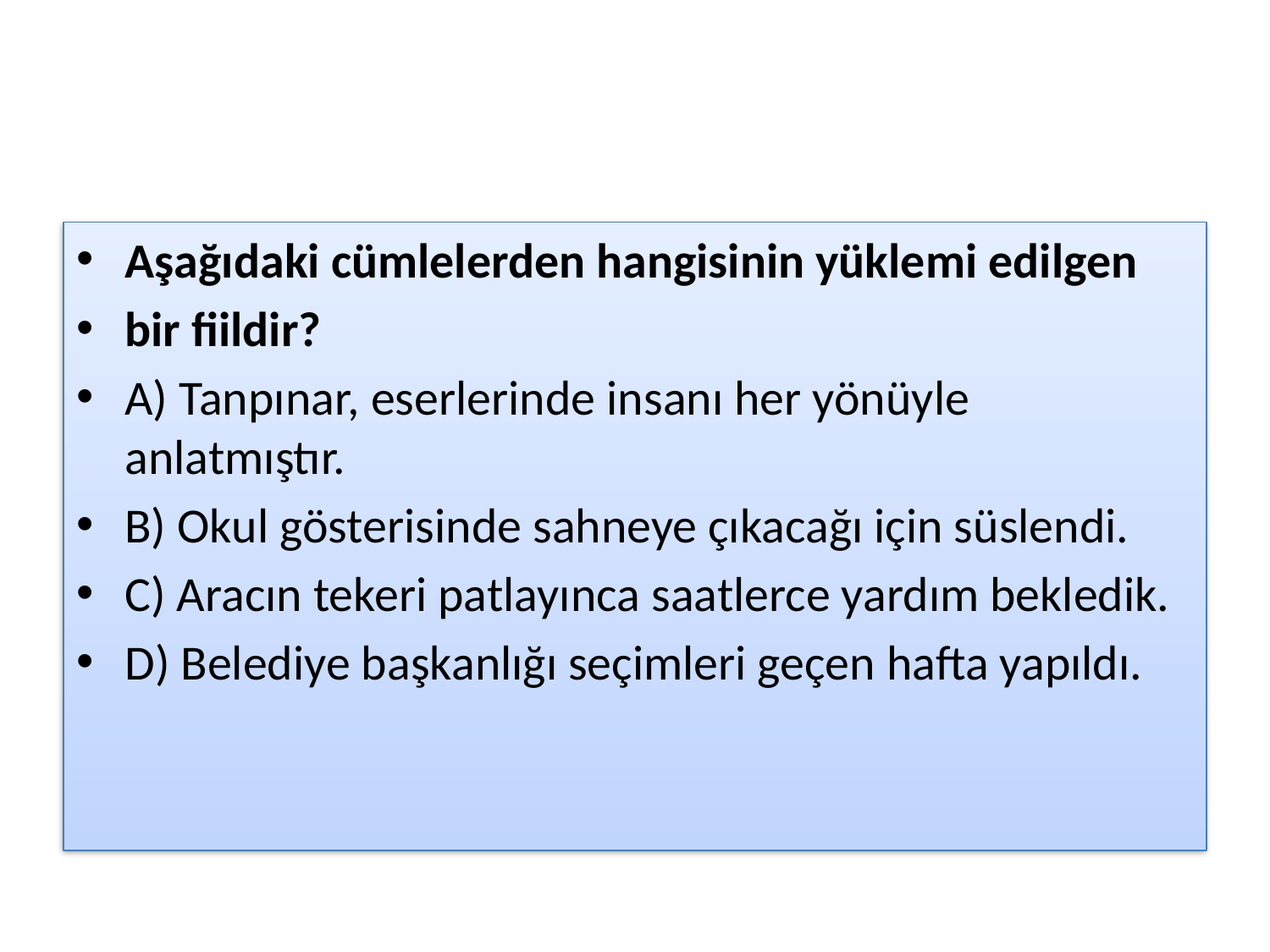

#
Aşağıdaki cümlelerden hangisinin yüklemi edilgen
bir fiildir?
A) Tanpınar, eserlerinde insanı her yönüyle anlatmıştır.
B) Okul gösterisinde sahneye çıkacağı için süslendi.
C) Aracın tekeri patlayınca saatlerce yardım bekledik.
D) Belediye başkanlığı seçimleri geçen hafta yapıldı.